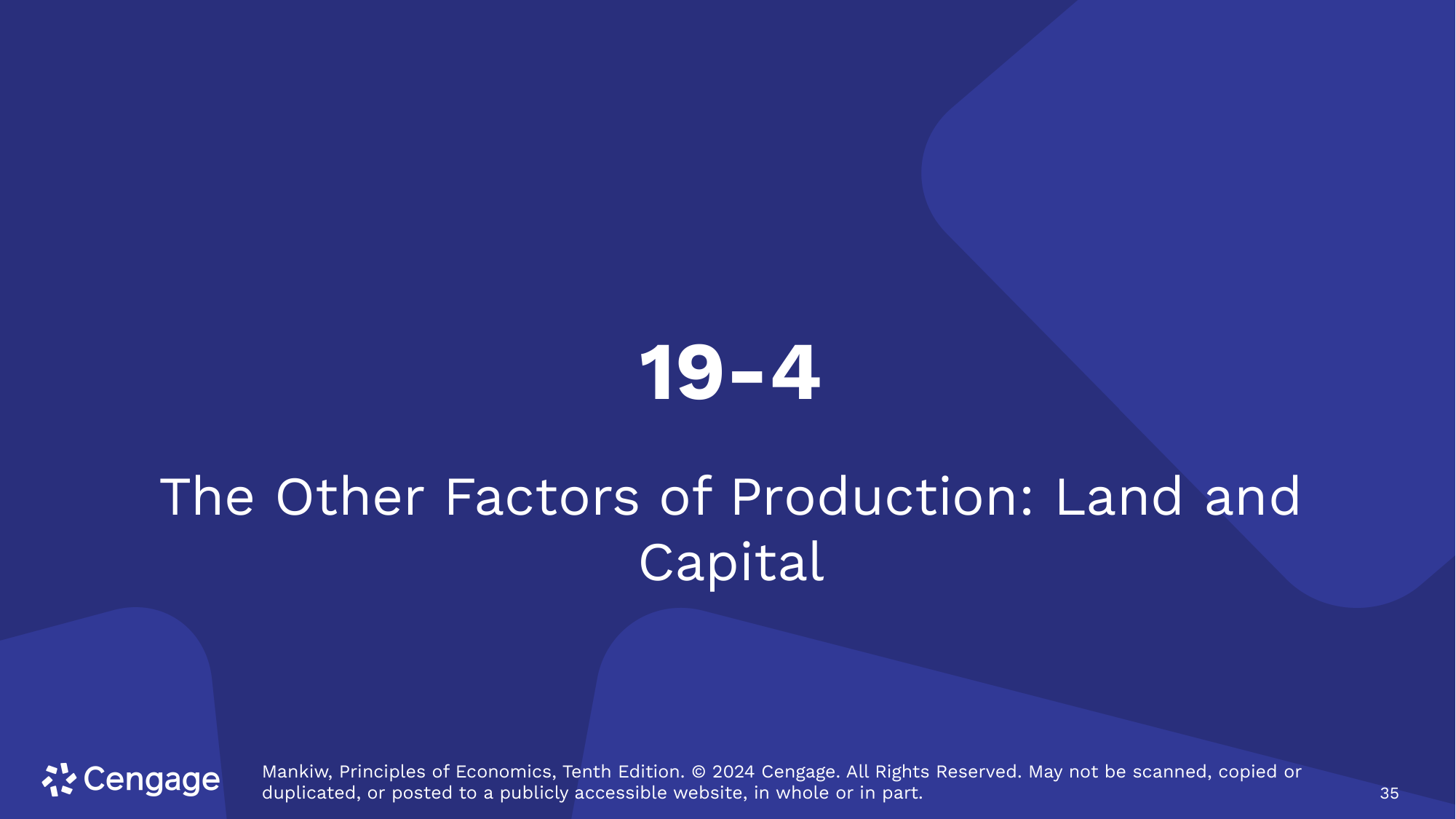

# 19-4
The Other Factors of Production: Land and Capital